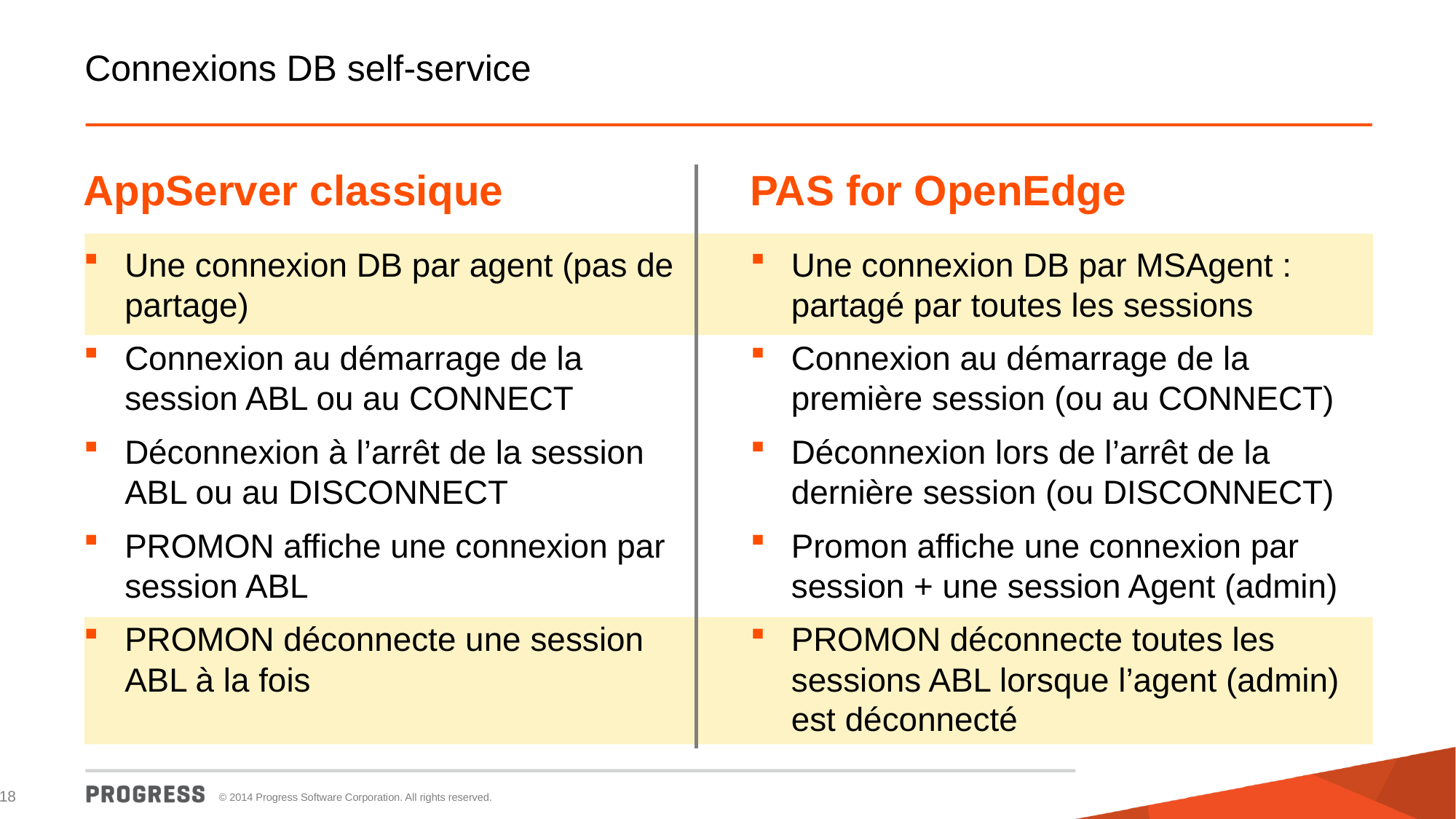

# Connexions DB self-service
AppServer classique
PAS for OpenEdge

Une connexion DB par agent (pas de partage)
Connexion au démarrage de la session ABL ou au CONNECT
Déconnexion à l’arrêt de la session ABL ou au DISCONNECT
PROMON affiche une connexion par session ABL
PROMON déconnecte une session ABL à la fois
Une connexion DB par MSAgent : partagé par toutes les sessions
Connexion au démarrage de la première session (ou au CONNECT)
Déconnexion lors de l’arrêt de la dernière session (ou DISCONNECT)
Promon affiche une connexion par session + une session Agent (admin)
PROMON déconnecte toutes les sessions ABL lorsque l’agent (admin) est déconnecté